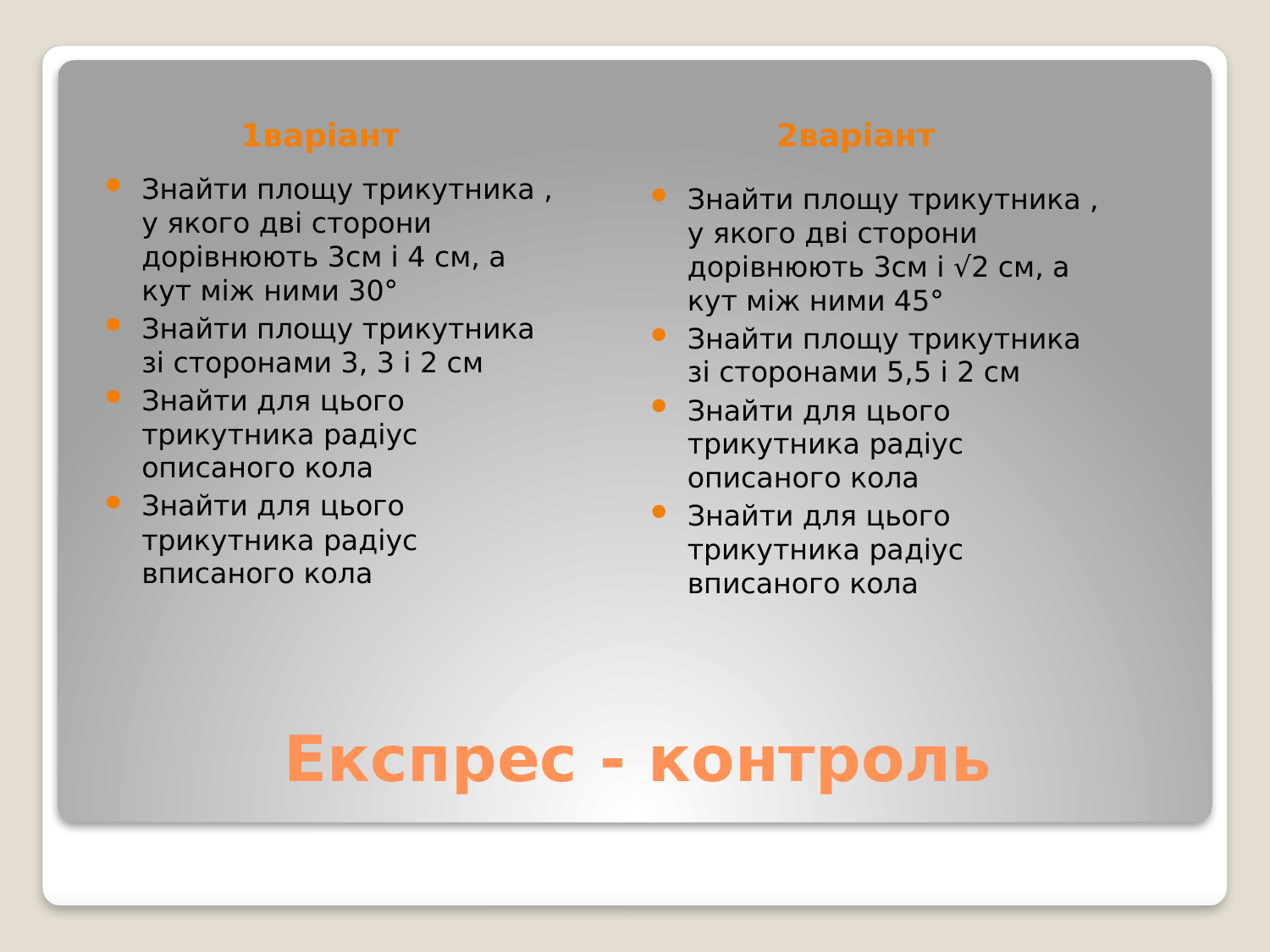

1варіант
2варіант
Знайти площу трикутника , у якого дві сторони дорівнюють 3см і 4 см, а кут між ними 30°
Знайти площу трикутника зі сторонами 3, 3 і 2 см
Знайти для цього трикутника радіус описаного кола
Знайти для цього трикутника радіус вписаного кола
Знайти площу трикутника , у якого дві сторони дорівнюють 3см і √2 см, а кут між ними 45°
Знайти площу трикутника зі сторонами 5,5 і 2 см
Знайти для цього трикутника радіус описаного кола
Знайти для цього трикутника радіус вписаного кола
# Експрес - контроль